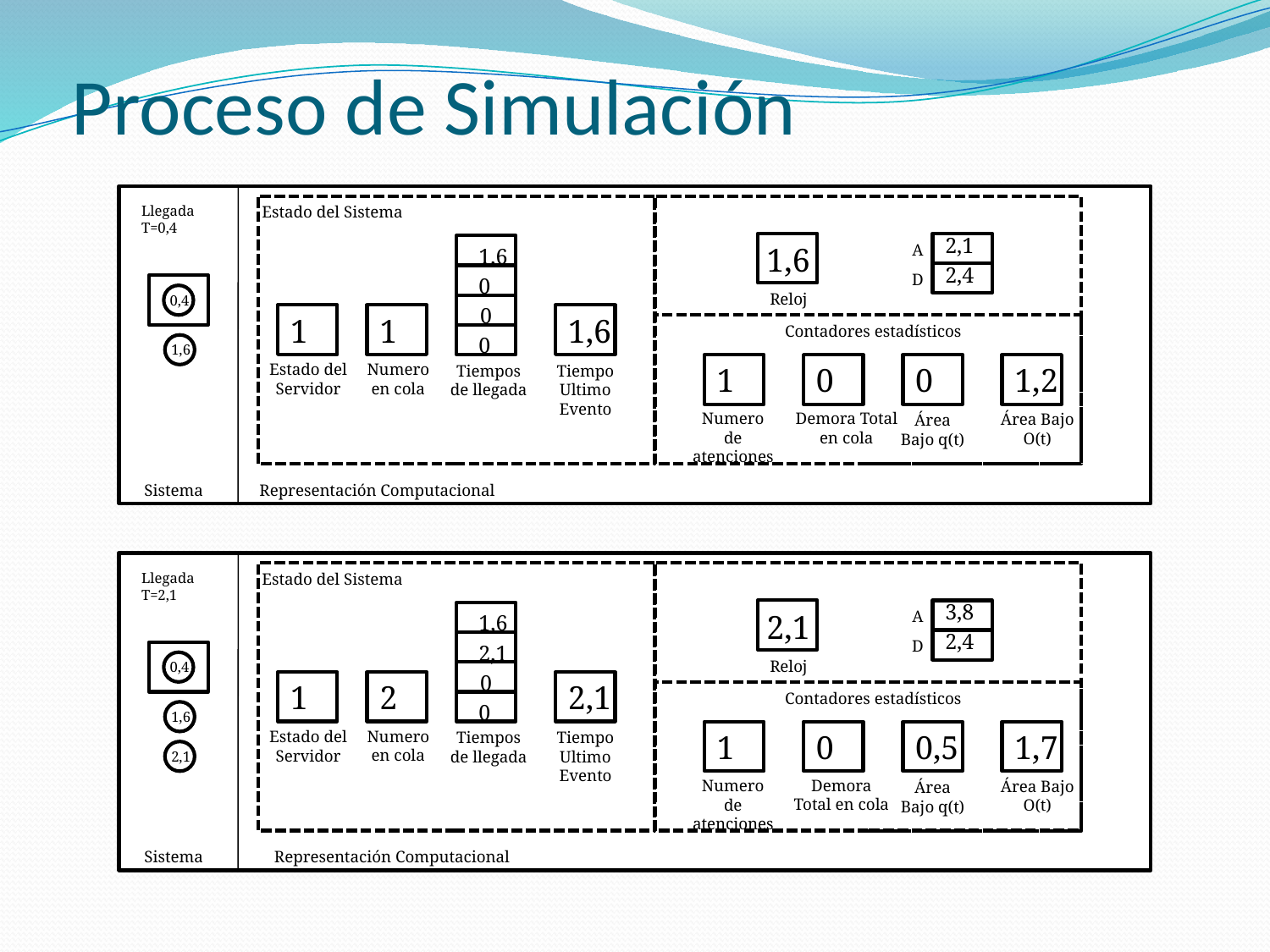

Proceso de Simulación

Llegada
T=0,4
Estado del Sistema

2,1

A

1,6

1,6
2,4
D

0

Reloj
0,4

0

1
1
1,6

Contadores estadísticos

0
1,6

Numero en cola
Estado del Servidor
Tiempos de llegada
Tiempo Ultimo Evento

1

0

0

1,2
Numero de atenciones
Demora Total en cola
Área Bajo O(t)
Área Bajo q(t)
Sistema
Representación Computacional

Llegada
T=2,1
Estado del Sistema

3,8

A

2,1

1,6
2,4
D

2,1

Reloj
0,4

0

1
2
2,1

Contadores estadísticos

0
1,6

Numero en cola
Estado del Servidor
Tiempos de llegada
Tiempo Ultimo Evento

1

0

0,5

1,7
2,1

Numero de atenciones
Demora Total en cola
Área Bajo O(t)
Área Bajo q(t)
Sistema
Representación Computacional